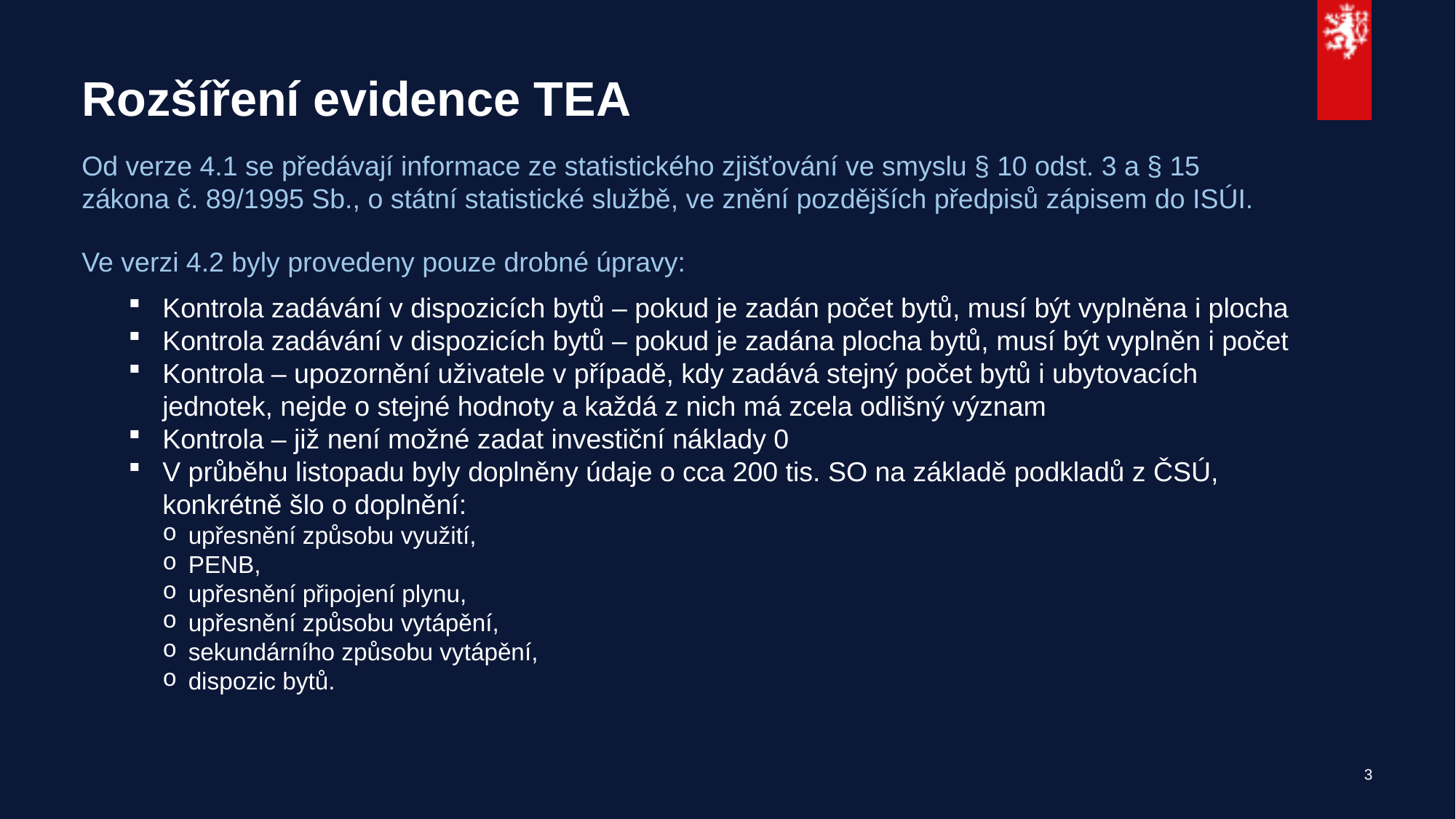

# Rozšíření evidence TEA
Od verze 4.1 se předávají informace ze statistického zjišťování ve smyslu § 10 odst. 3 a § 15 zákona č. 89/1995 Sb., o státní statistické službě, ve znění pozdějších předpisů zápisem do ISÚI.
Ve verzi 4.2 byly provedeny pouze drobné úpravy:
Kontrola zadávání v dispozicích bytů – pokud je zadán počet bytů, musí být vyplněna i plocha
Kontrola zadávání v dispozicích bytů – pokud je zadána plocha bytů, musí být vyplněn i počet
Kontrola – upozornění uživatele v případě, kdy zadává stejný počet bytů i ubytovacích jednotek, nejde o stejné hodnoty a každá z nich má zcela odlišný význam
Kontrola – již není možné zadat investiční náklady 0
V průběhu listopadu byly doplněny údaje o cca 200 tis. SO na základě podkladů z ČSÚ, konkrétně šlo o doplnění:
upřesnění způsobu využití,
PENB,
upřesnění připojení plynu,
upřesnění způsobu vytápění,
sekundárního způsobu vytápění,
dispozic bytů.
3